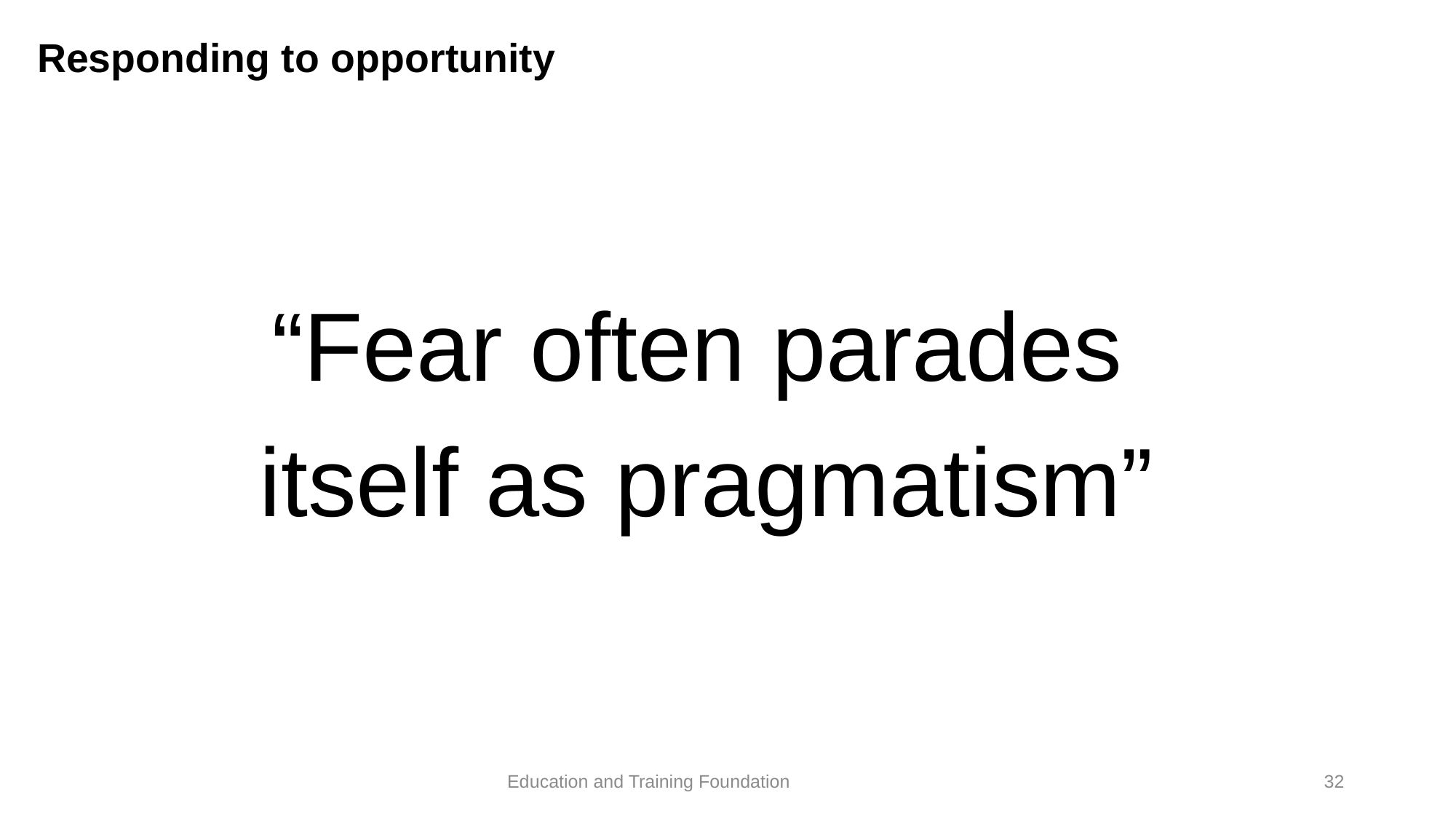

# Responding to opportunity

“Fear often parades
itself as pragmatism”
32
Education and Training Foundation